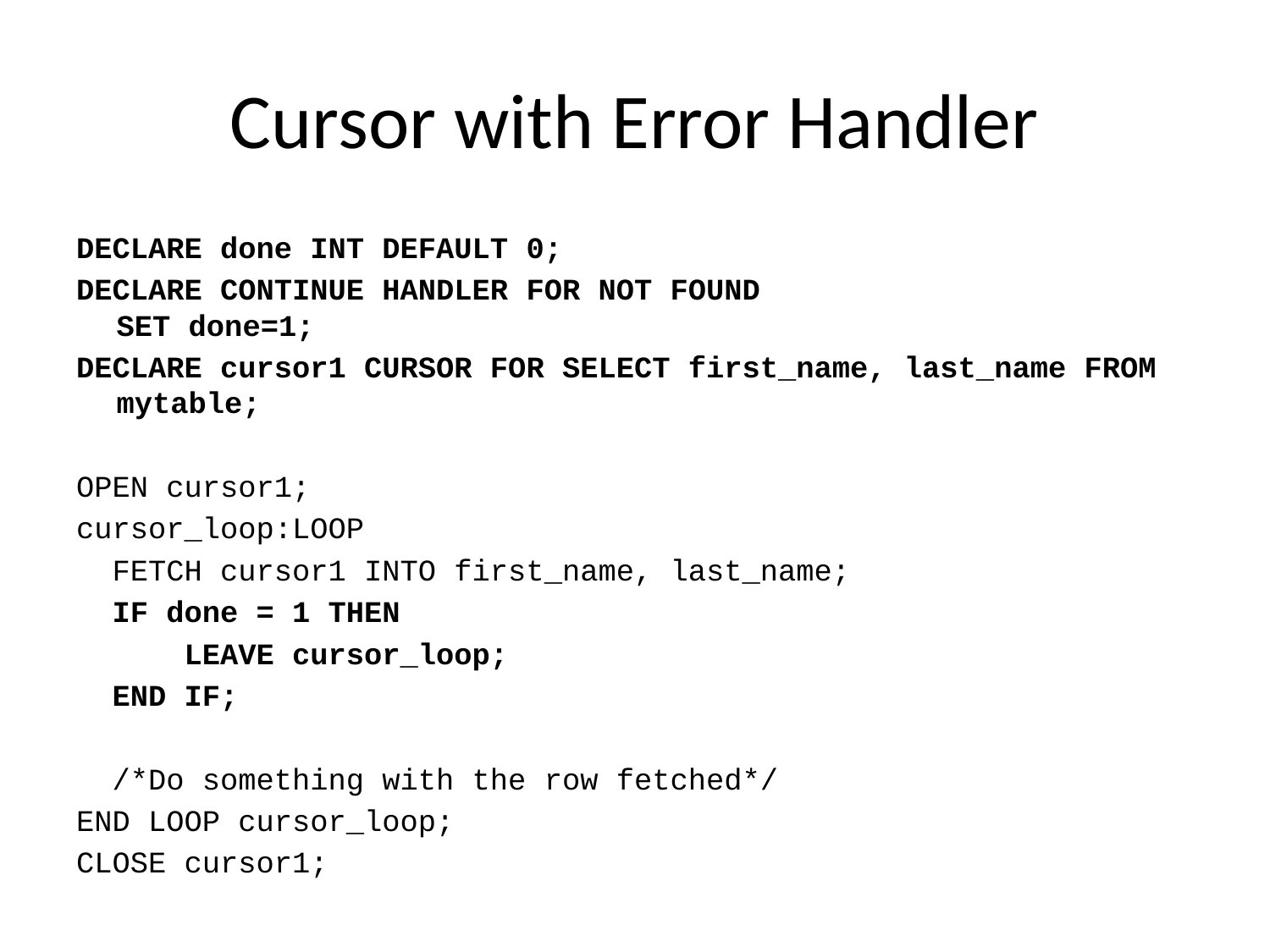

# Cursor with Error Handler
DECLARE done INT DEFAULT 0;
DECLARE CONTINUE HANDLER FOR NOT FOUND
SET done=1;
DECLARE cursor1 CURSOR FOR SELECT first_name, last_name FROM mytable;

OPEN cursor1;
cursor_loop:LOOP
  FETCH cursor1 INTO first_name, last_name;
  IF done = 1 THEN
      LEAVE cursor_loop;
  END IF;

  /*Do something with the row fetched*/
END LOOP cursor_loop;
CLOSE cursor1;